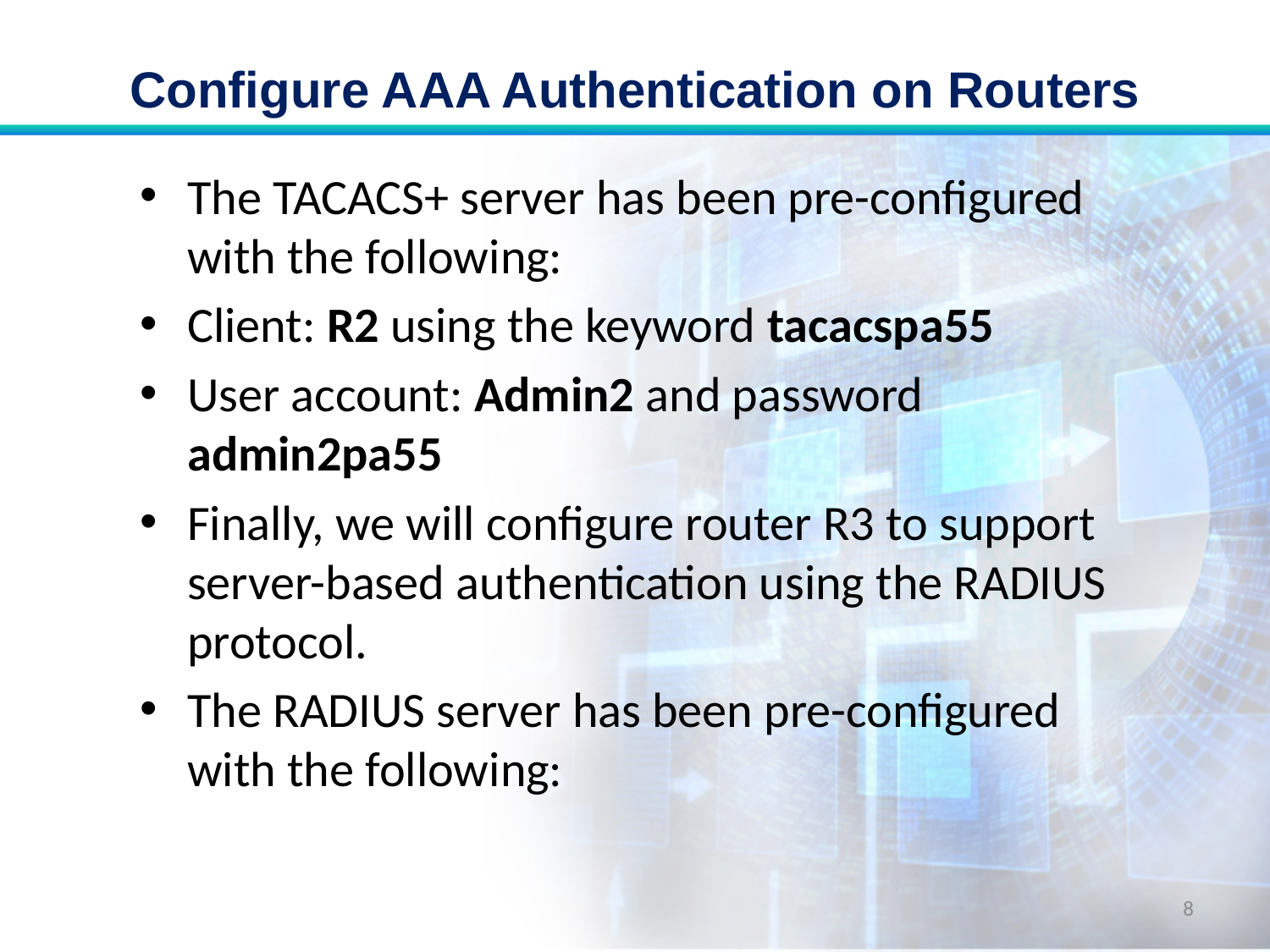

# Configure AAA Authentication on Routers
The TACACS+ server has been pre-configured with the following:
Client: R2 using the keyword tacacspa55
User account: Admin2 and password admin2pa55
Finally, we will configure router R3 to support server-based authentication using the RADIUS protocol.
The RADIUS server has been pre-configured with the following:

8